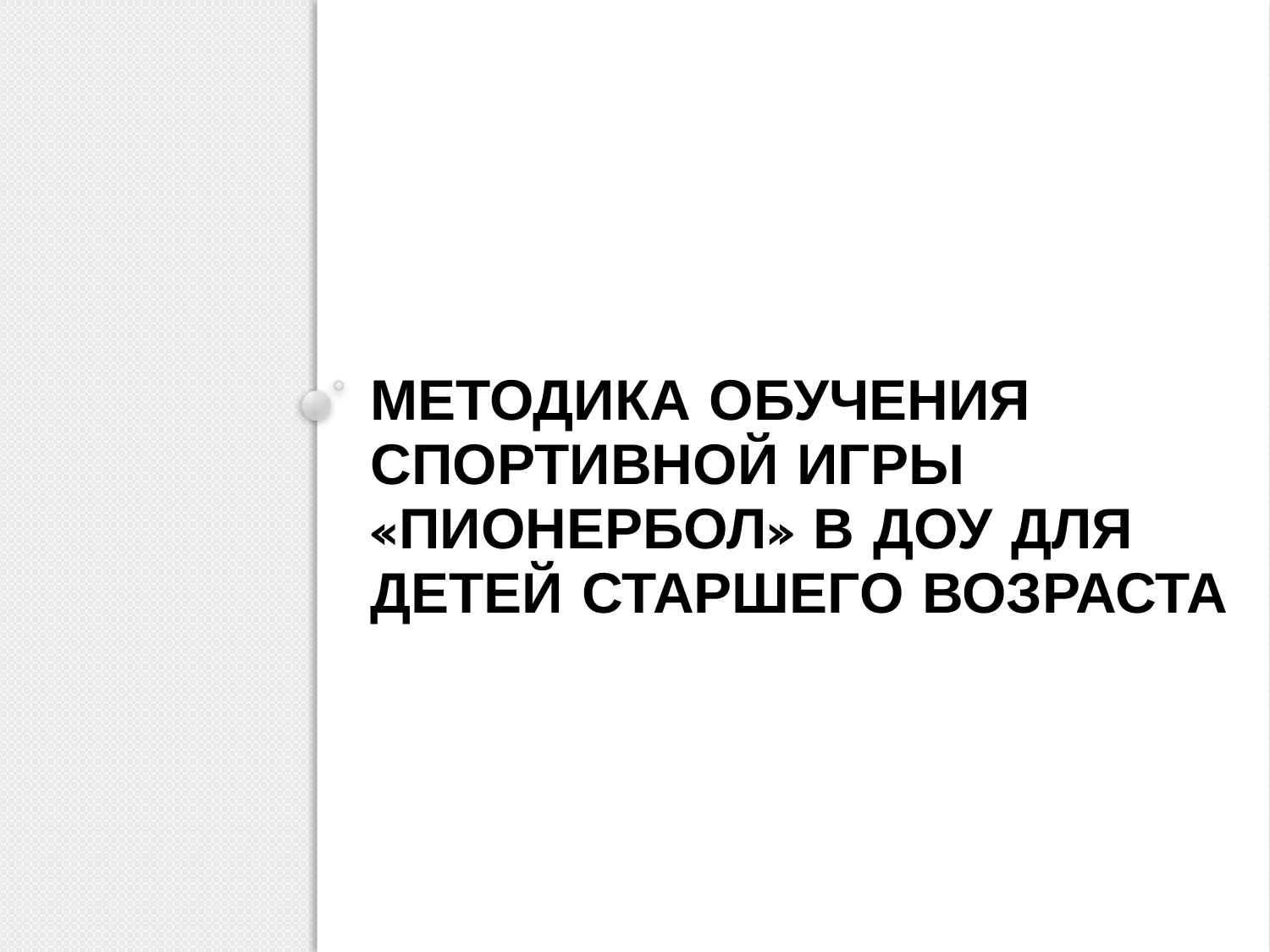

# Методика обучения спортивной игры «пионербол» в ДОУ для детей старшего возраста